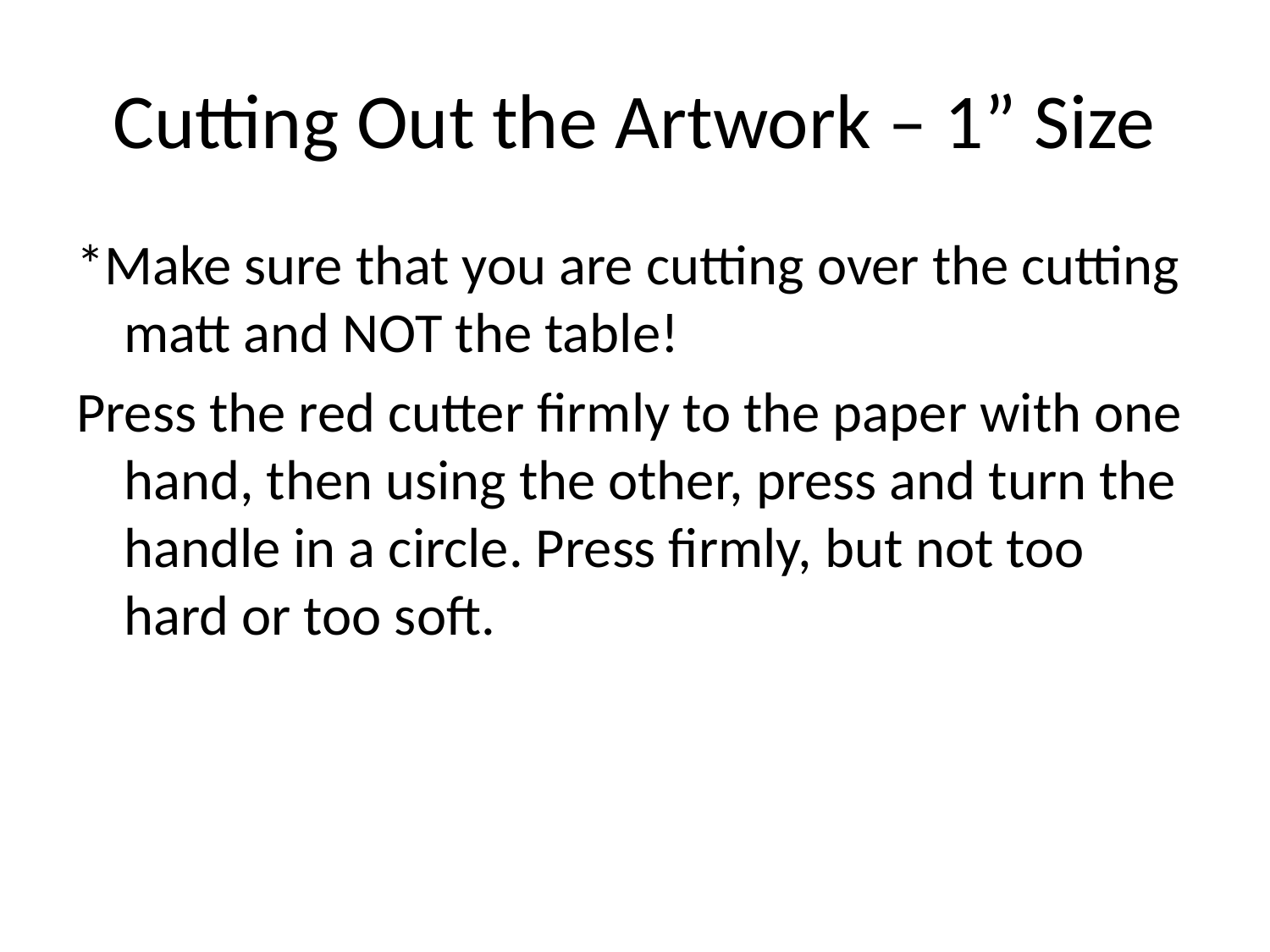

# Cutting Out the Artwork – 1” Size
*Make sure that you are cutting over the cutting matt and NOT the table!
Press the red cutter firmly to the paper with one hand, then using the other, press and turn the handle in a circle. Press firmly, but not too hard or too soft.